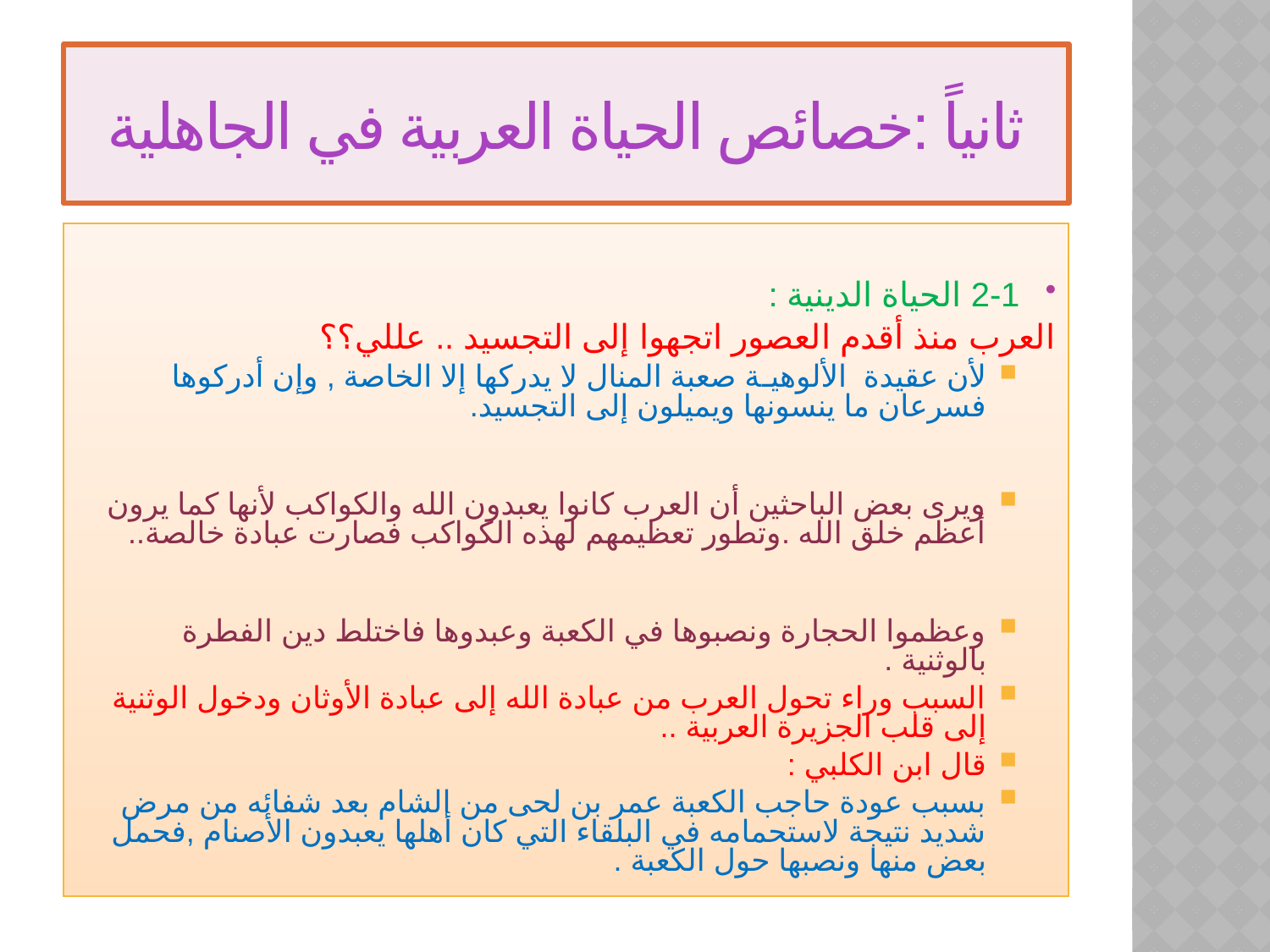

# ثانياً :خصائص الحياة العربية في الجاهلية

2-1 الحياة الدينية :
العرب منذ أقدم العصور اتجهوا إلى التجسيد .. عللي؟؟
لأن عقيدة  الألوهيـة صعبة المنال لا يدركها إلا الخاصة , وإن أدركوها فسرعان ما ينسونها ويميلون إلى التجسيد.

ويرى بعض الباحثين أن العرب كانوا يعبدون الله والكواكب لأنها كما يرون أعظم خلق الله .وتطور تعظيمهم لهذه الكواكب فصارت عبادة خالصة..

وعظموا الحجارة ونصبوها في الكعبة وعبدوها فاختلط دين الفطرة بالوثنية .
السبب وراء تحول العرب من عبادة الله إلى عبادة الأوثان ودخول الوثنية إلى قلب الجزيرة العربية ..
قال ابن الكلبي :
بسبب عودة حاجب الكعبة عمر بن لحى من الشام بعد شفائه من مرض شديد نتيجة لاستحمامه في البلقاء التي كان أهلها يعبدون الأصنام ,فحمل بعض منها ونصبها حول الكعبة .